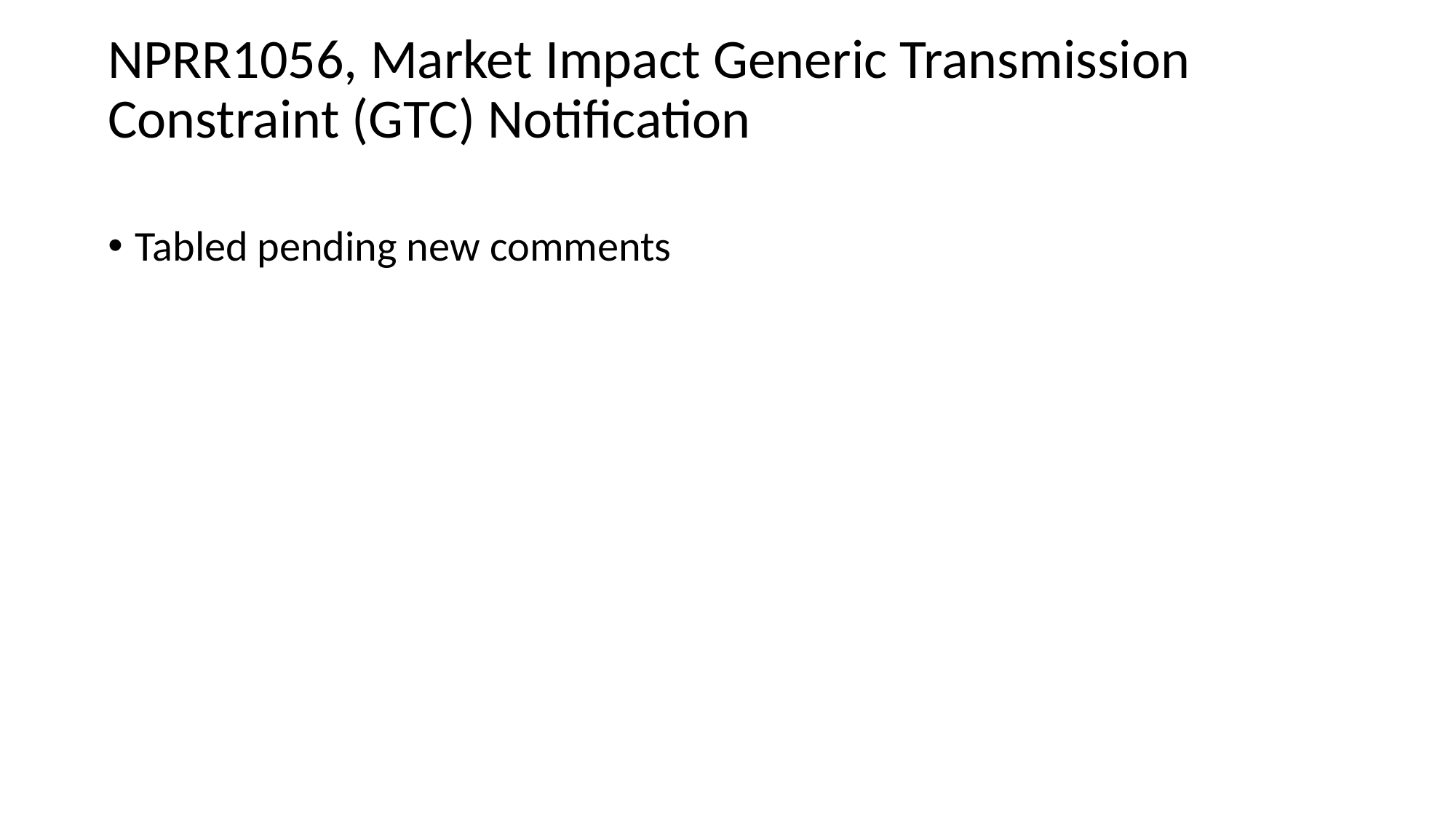

# NPRR1056, Market Impact Generic Transmission Constraint (GTC) Notification
Tabled pending new comments